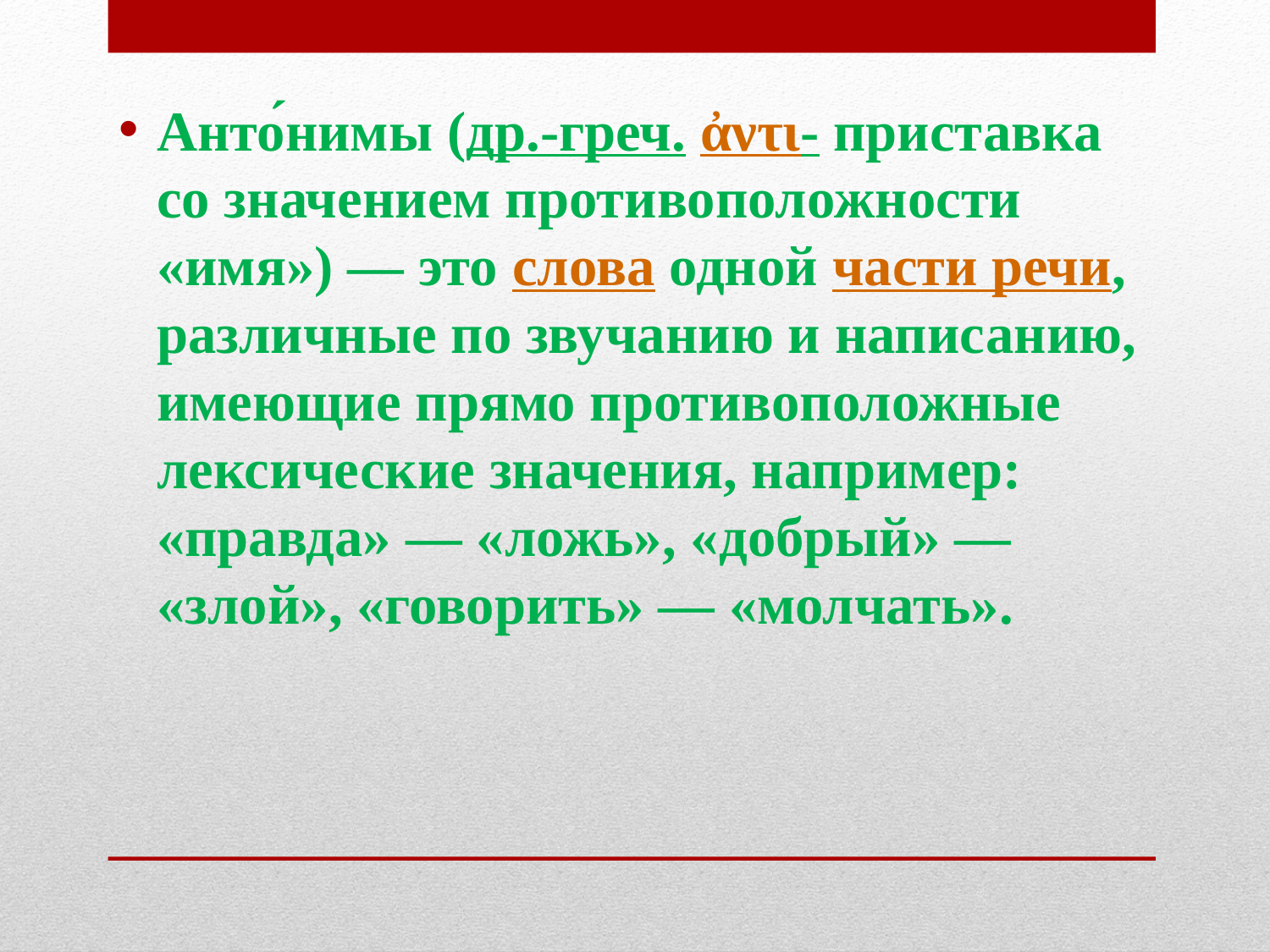

Анто́нимы (др.-греч. ἀντι- приставка со значением противоположности  «имя») — это слова одной части речи, различные по звучанию и написанию, имеющие прямо противоположные лексические значения, например: «правда» — «ложь», «добрый» — «злой», «говорить» — «молчать».
#